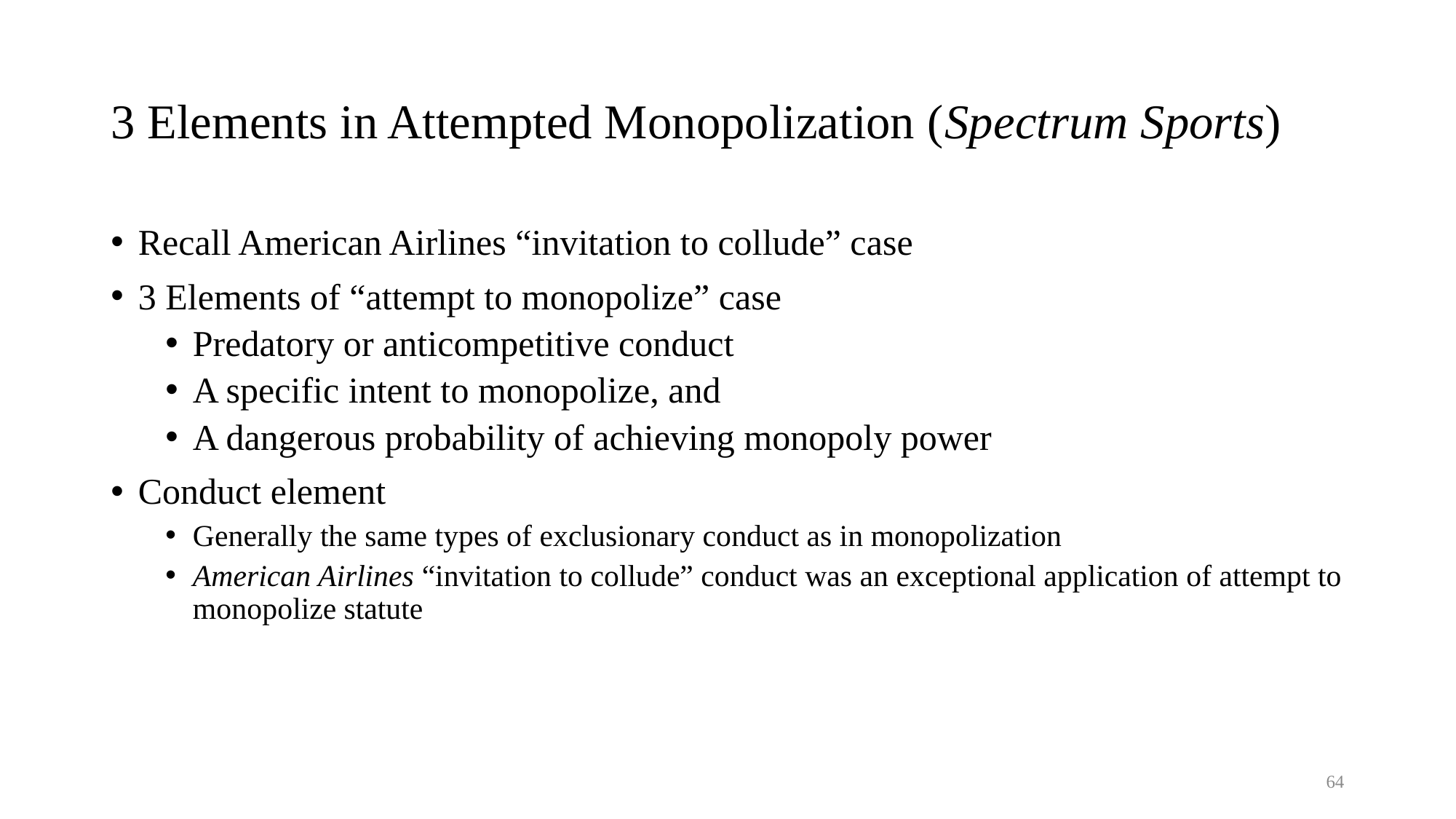

# 3 Elements in Attempted Monopolization (Spectrum Sports)
Recall American Airlines “invitation to collude” case
3 Elements of “attempt to monopolize” case
Predatory or anticompetitive conduct
A specific intent to monopolize, and
A dangerous probability of achieving monopoly power
Conduct element
Generally the same types of exclusionary conduct as in monopolization
American Airlines “invitation to collude” conduct was an exceptional application of attempt to monopolize statute
64